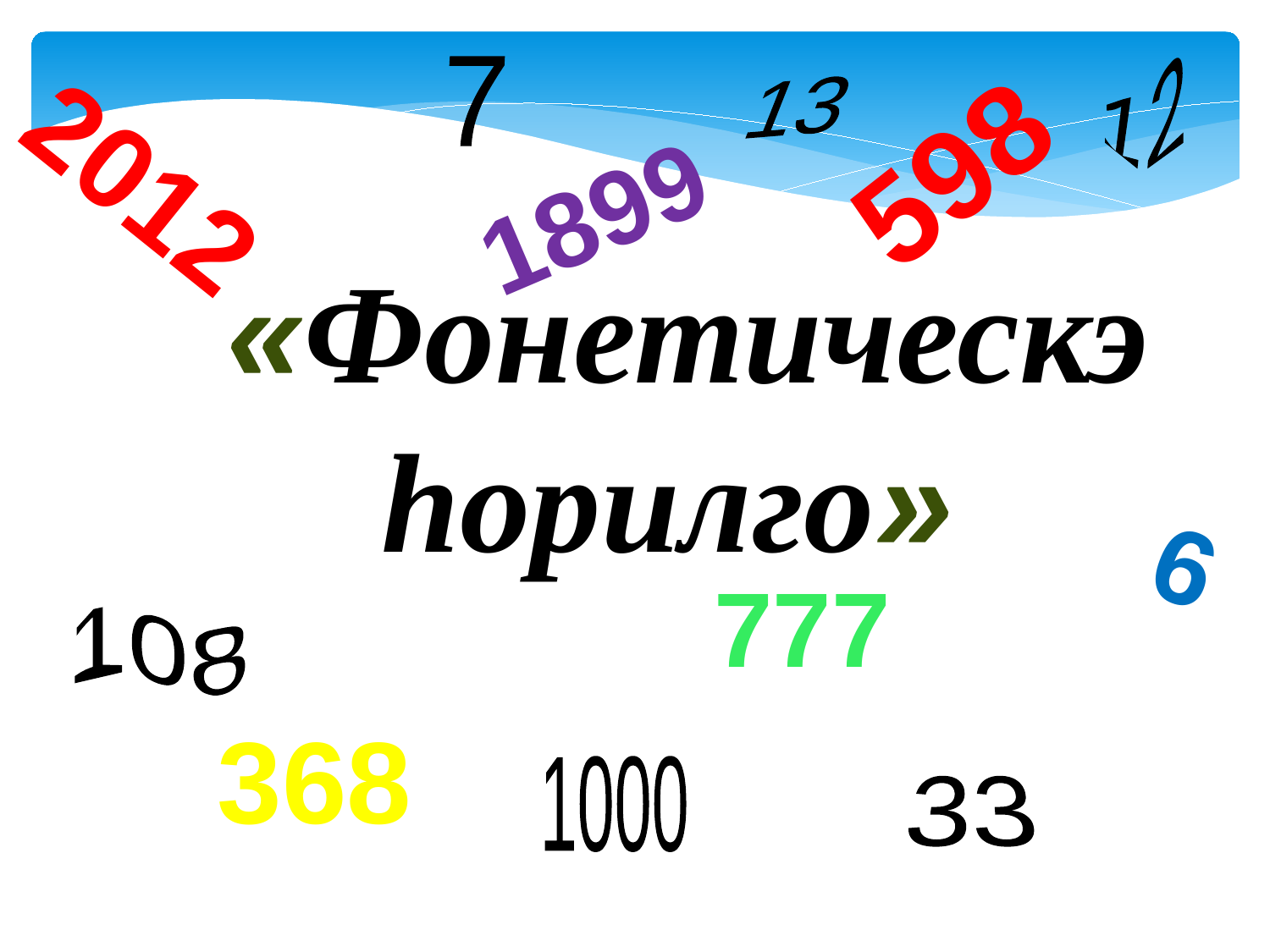

12
7
13
598
2012
1899
«Фонетическэ hорилго»
6
777
108

368
1000
33